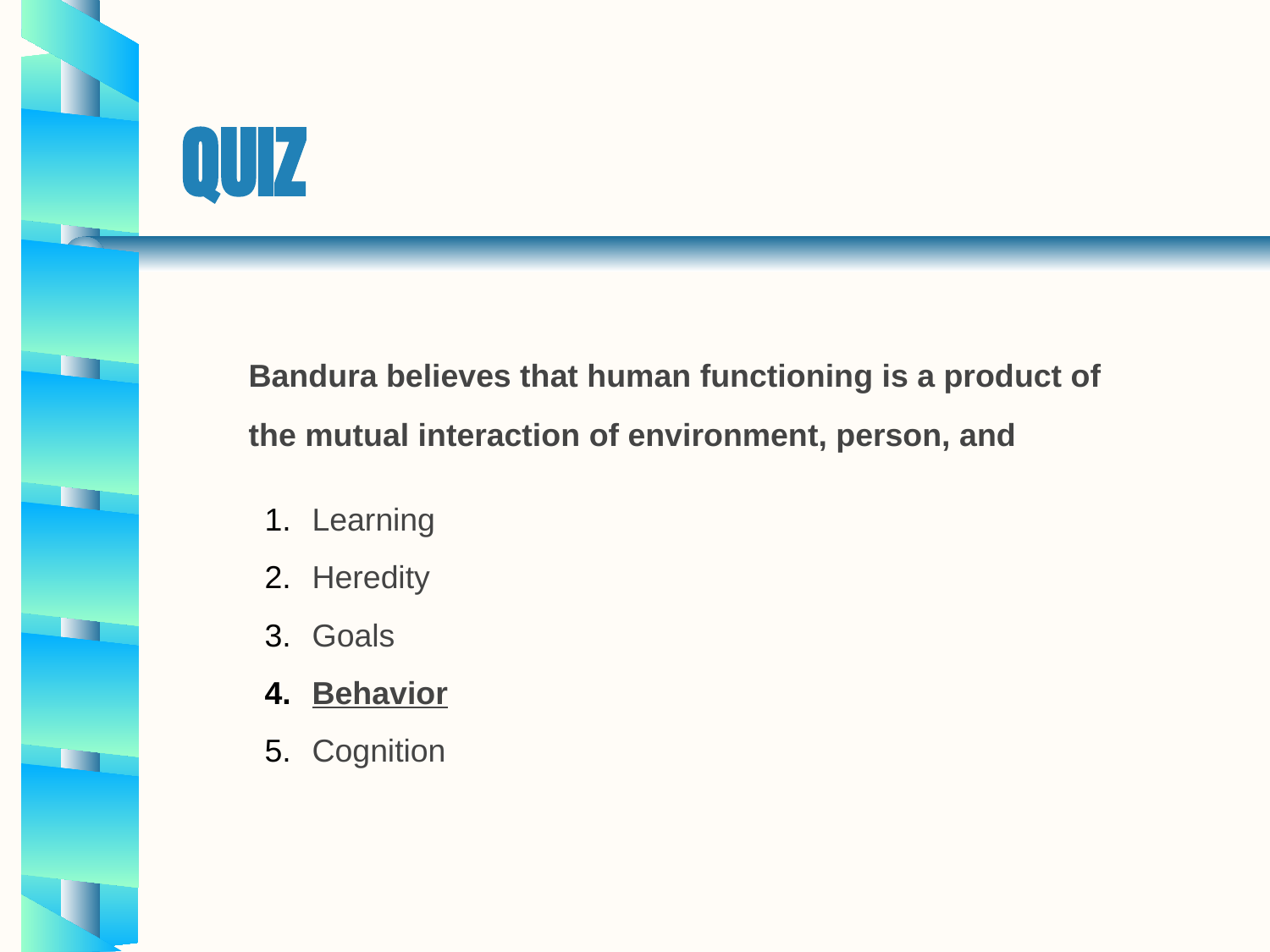

# Quiz
Bandura believes that human functioning is a product of the mutual interaction of environment, person, and
Learning
Heredity
Goals
Behavior
Cognition